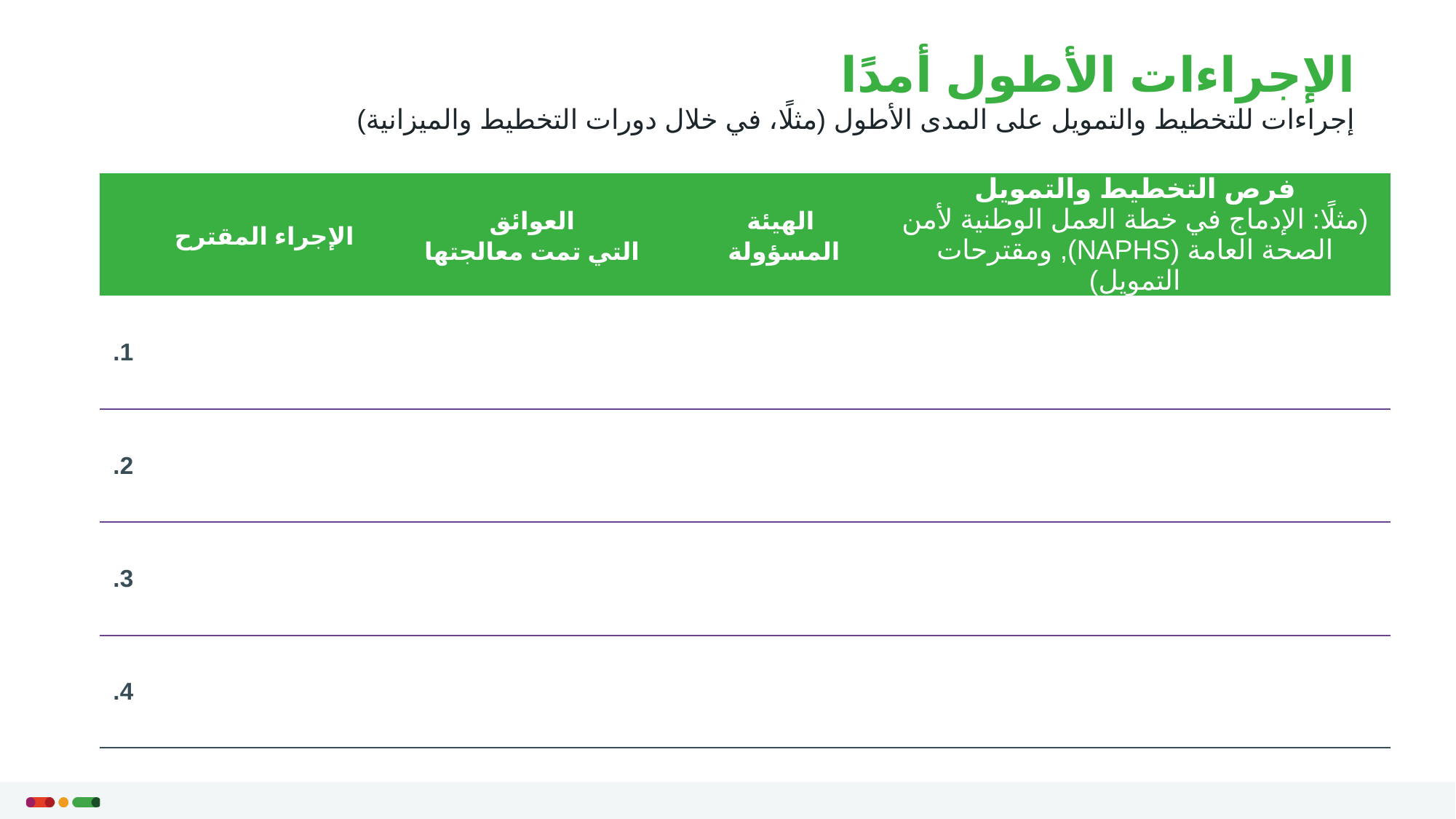

# الإجراءات الأطول أمدًا إجراءات للتخطيط والتمويل على المدى الأطول (مثلًا، في خلال دورات التخطيط والميزانية)
|  | الإجراء المقترح | العوائق التي تمت معالجتها | الهيئة المسؤولة | فرص التخطيط والتمويل (مثلًا: الإدماج في خطة العمل الوطنية لأمن الصحة العامة (NAPHS), ومقترحات التمويل) |
| --- | --- | --- | --- | --- |
| 1. |  |  |  |  |
| 2. |  |  |  |  |
| 3. |  |  |  |  |
| 4. |  |  |  |  |